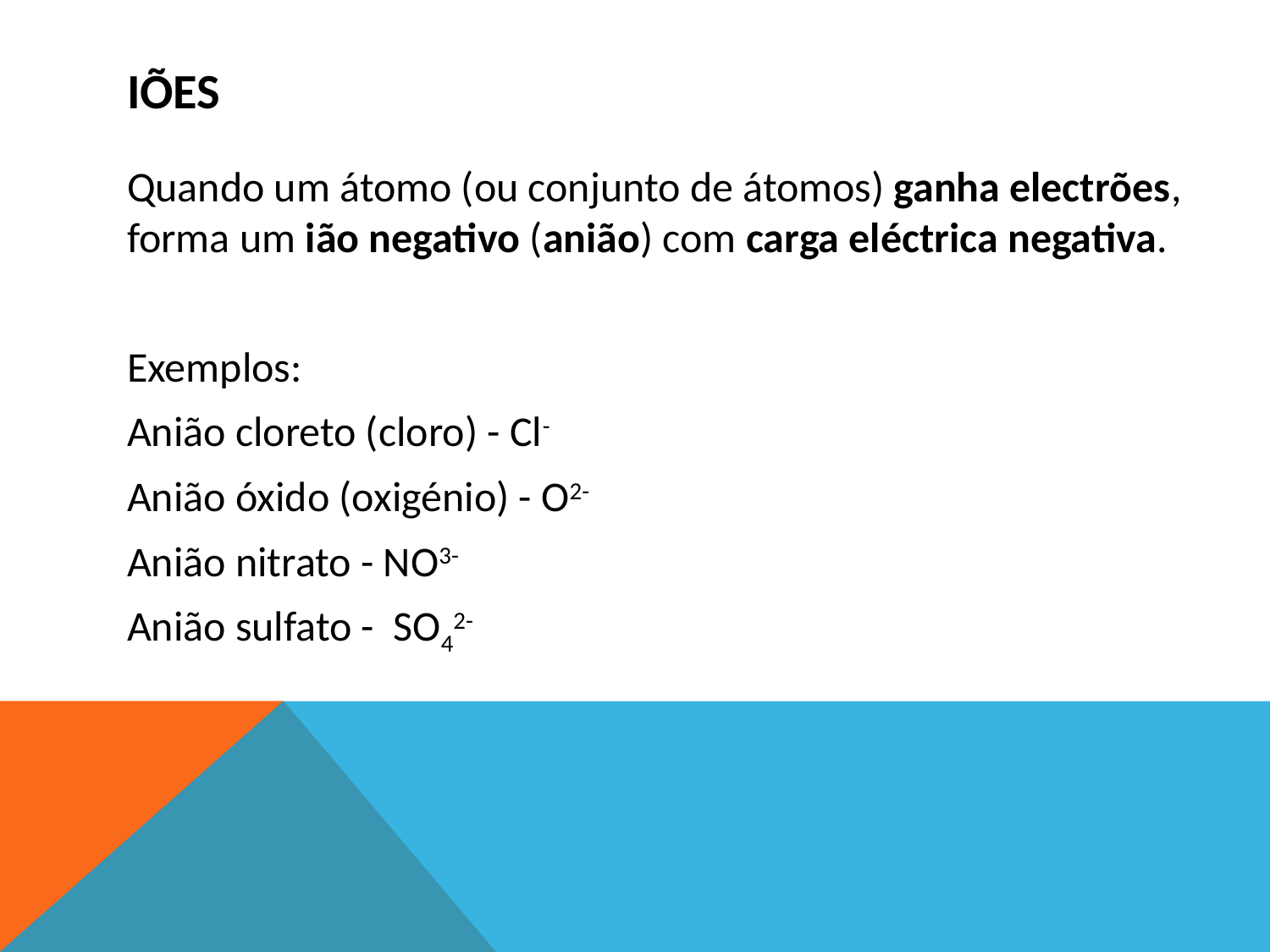

# Iões
Quando um átomo (ou conjunto de átomos) ganha electrões, forma um ião negativo (anião) com carga eléctrica negativa.

Exemplos:
Anião cloreto (cloro) - Cl- ­
Anião óxido (oxigénio) - O2-­
Anião nitrato - NO3-­
Anião sulfato -  SO42-